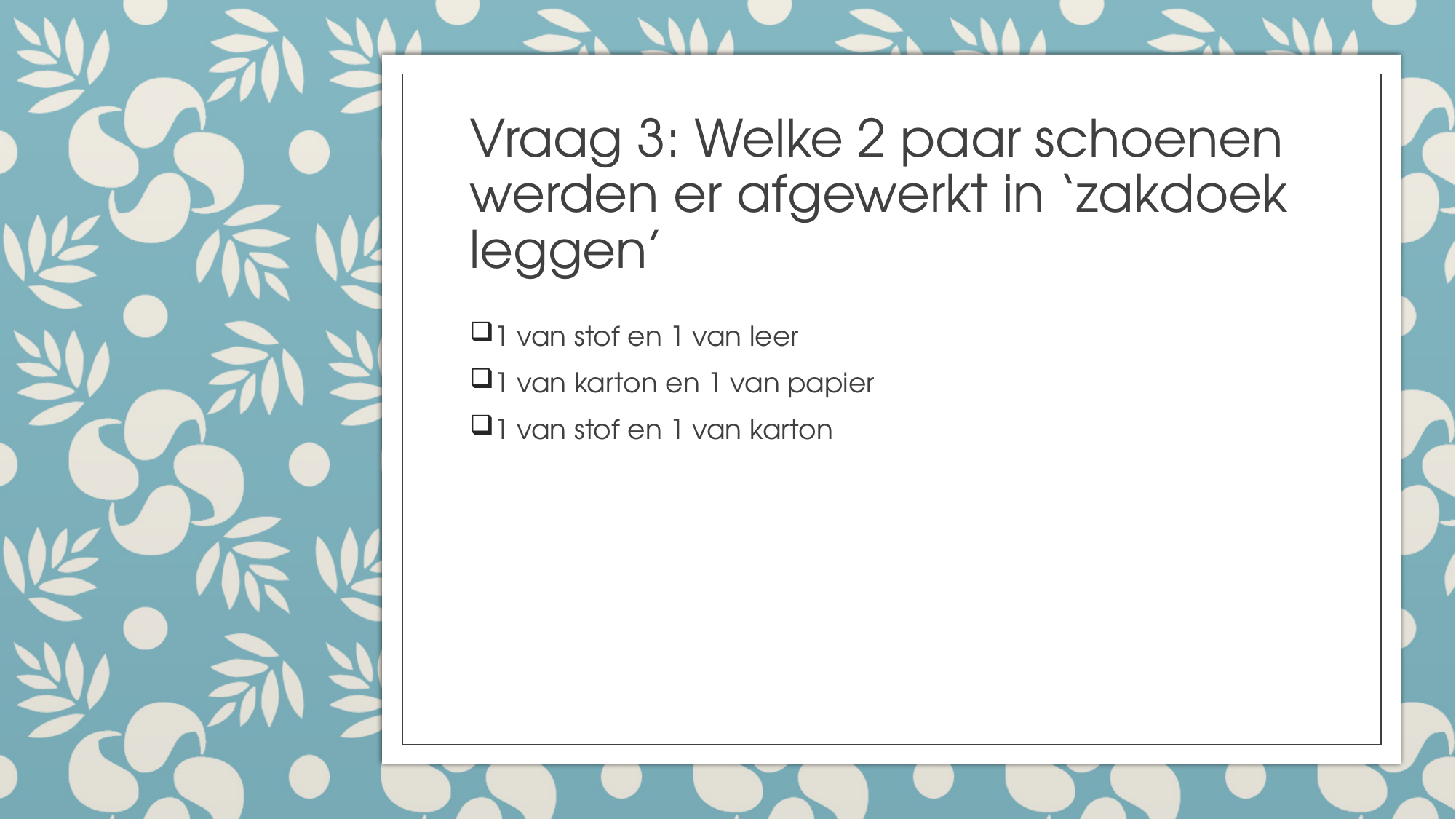

# Vraag 3: Welke 2 paar schoenen werden er afgewerkt in ‘zakdoek leggen’
1 van stof en 1 van leer
1 van karton en 1 van papier
1 van stof en 1 van karton